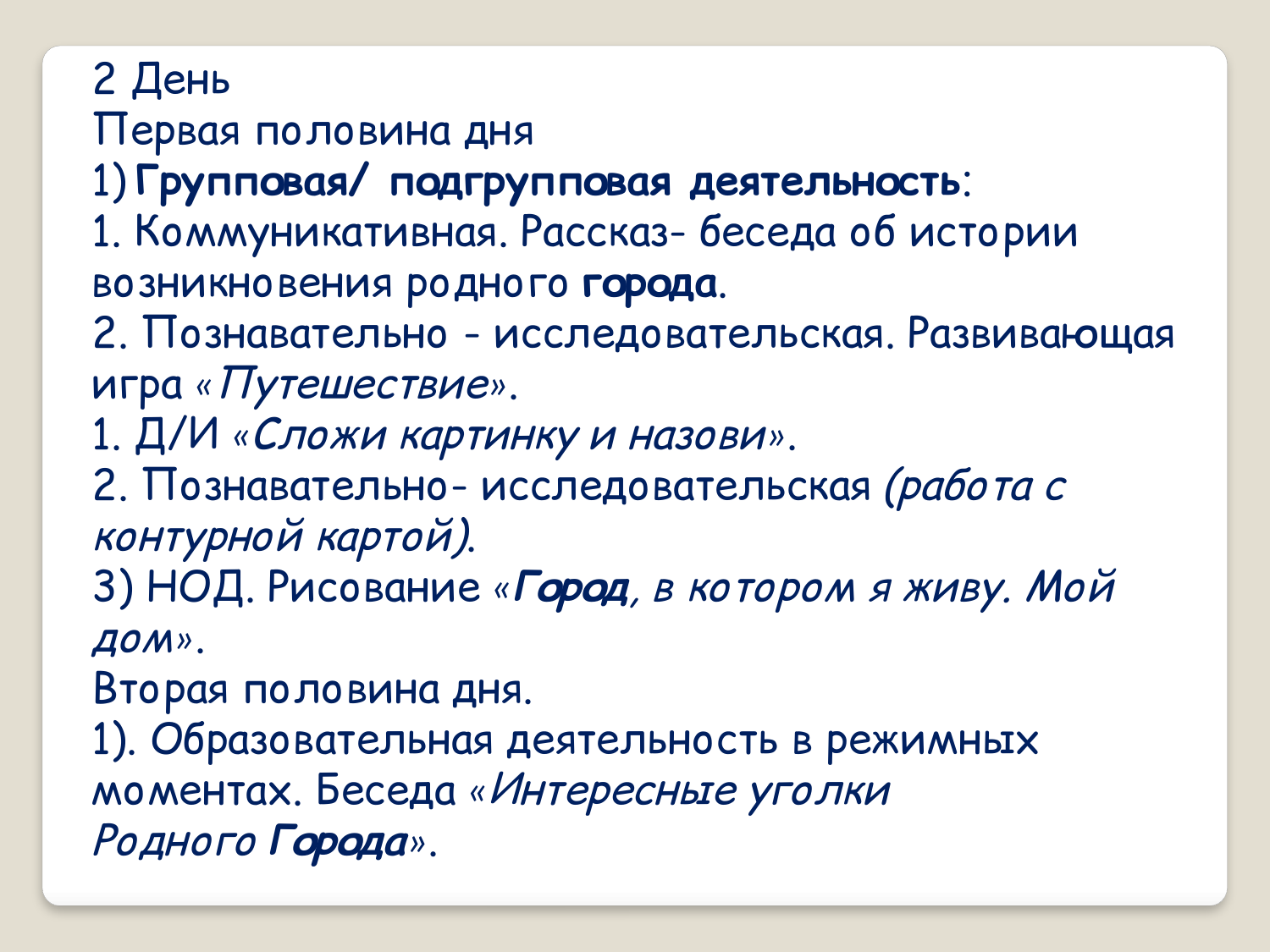

2 День
Первая половина дня
1) Групповая/ подгрупповая деятельность:
1. Коммуникативная. Рассказ- беседа об истории возникновения родного города.
2. Познавательно - исследовательская. Развивающая игра «Путешествие».
1. Д/И «Сложи картинку и назови».
2. Познавательно- исследовательская (работа с контурной картой).
3) НОД. Рисование «Город, в котором я живу. Мой дом».
Вторая половина дня.
1). Образовательная деятельность в режимных моментах. Беседа «Интересные уголки Родного Города».